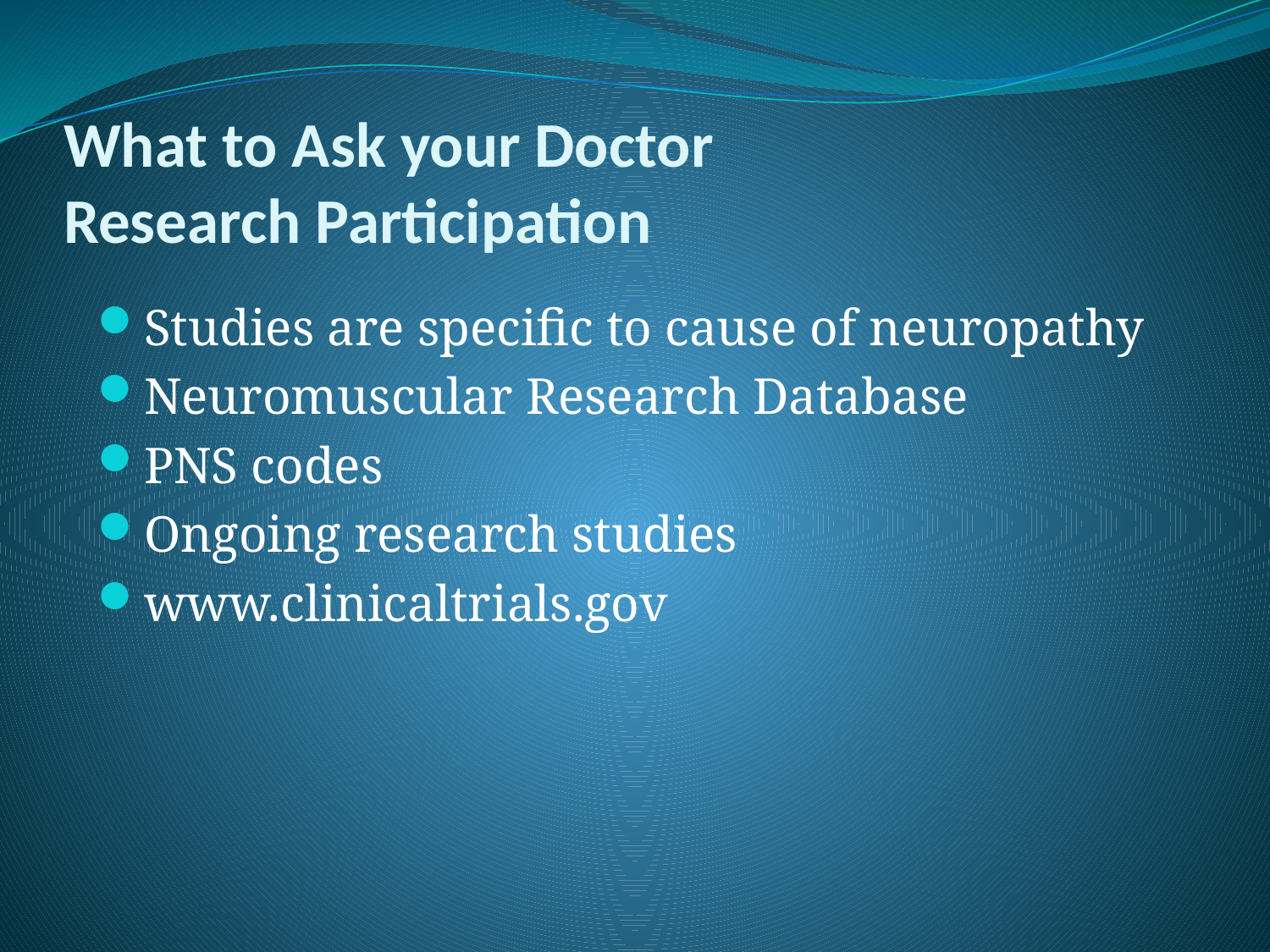

# What to Ask your Doctor Research Participation
Studies are specific to cause of neuropathy
Neuromuscular Research Database
PNS codes
Ongoing research studies
www.clinicaltrials.gov